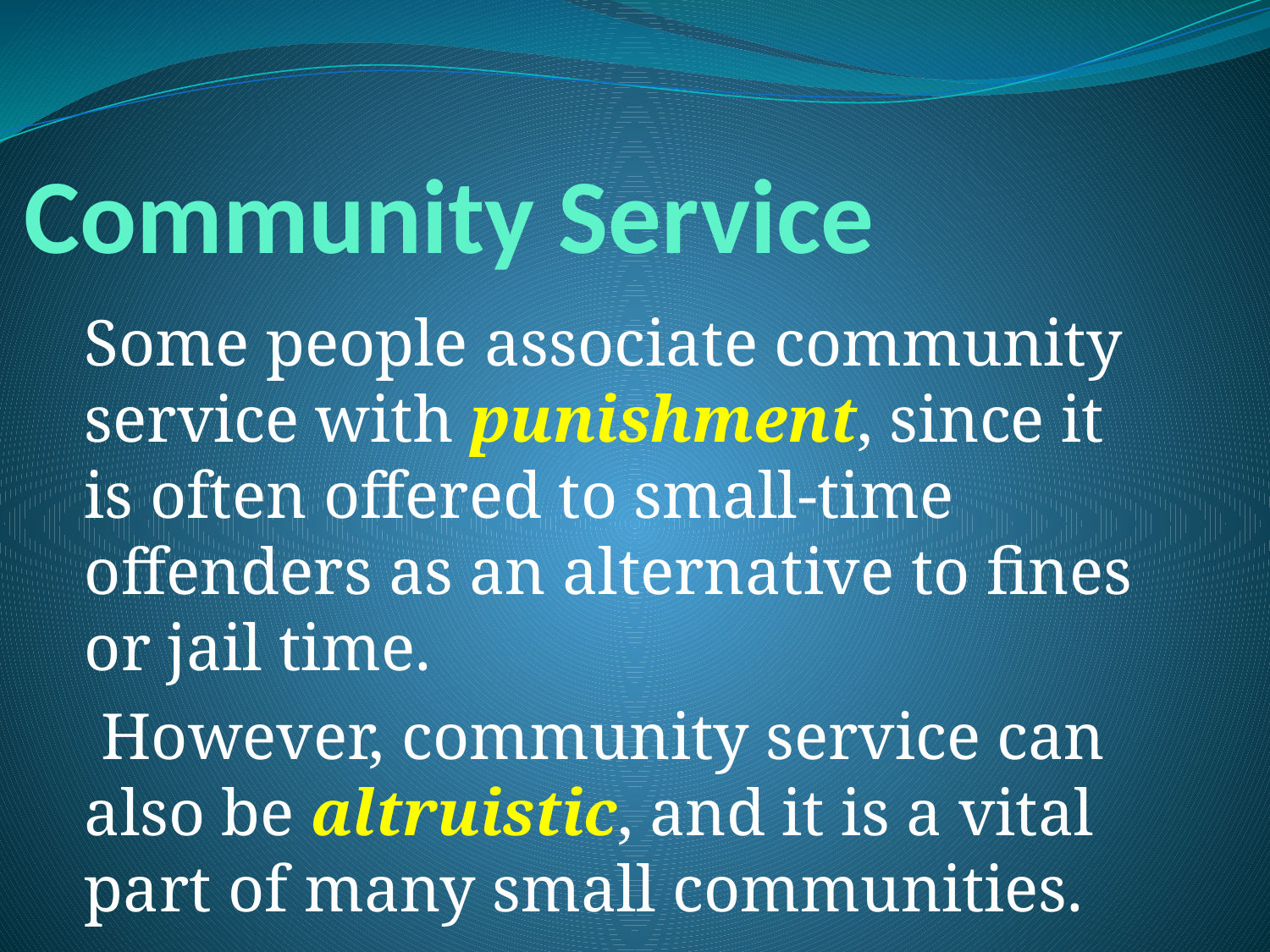

# Community Service
Some people associate community service with punishment, since it is often offered to small-time offenders as an alternative to fines or jail time.
 However, community service can also be altruistic, and it is a vital part of many small communities.